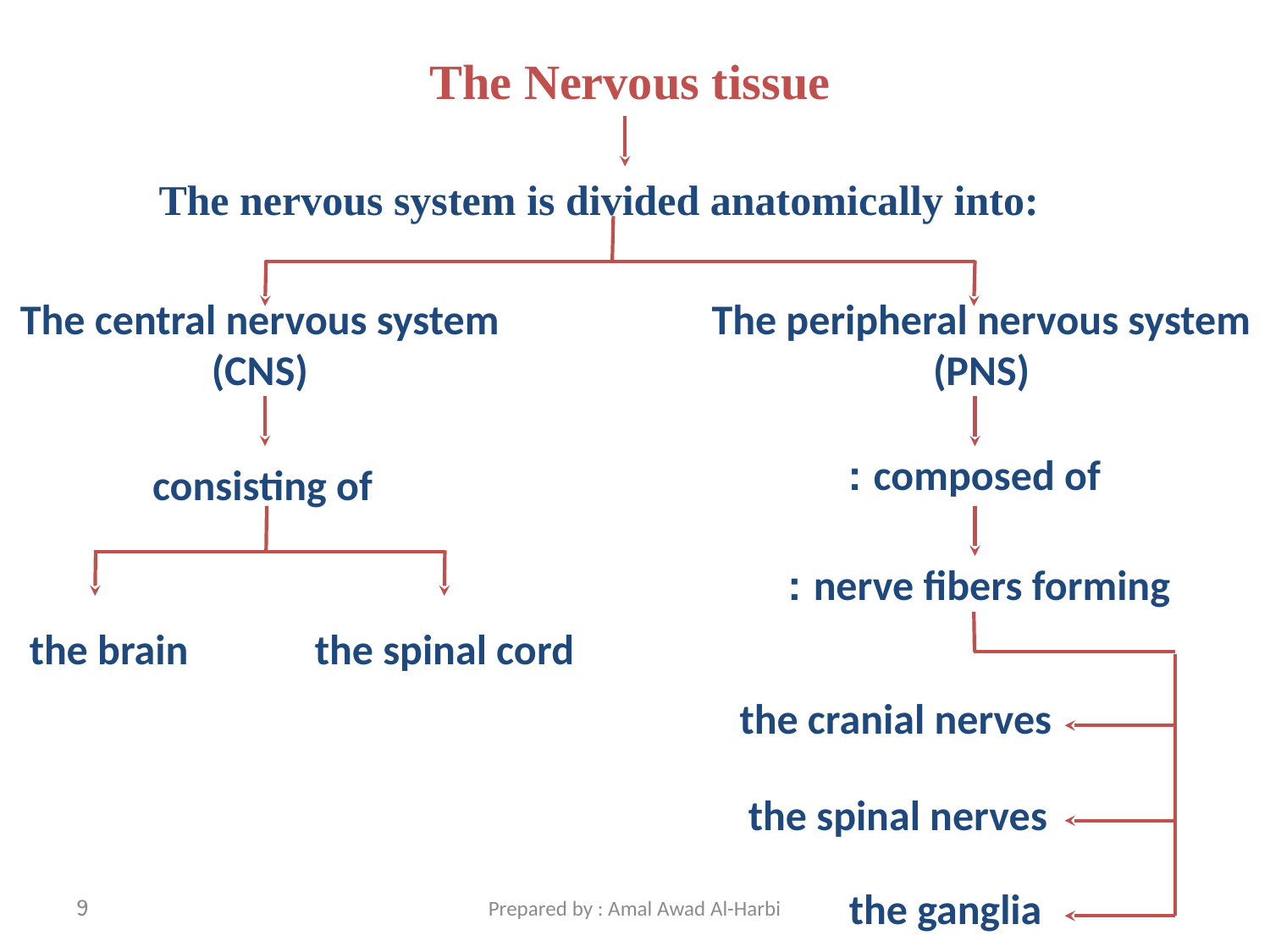

The Nervous tissue
The nervous system is divided anatomically into:
The central nervous system (CNS)
The peripheral nervous system (PNS)
 composed of :
consisting of
nerve fibers forming :
the brain
the spinal cord
the cranial nerves
the spinal nerves
the ganglia
9
Prepared by : Amal Awad Al-Harbi